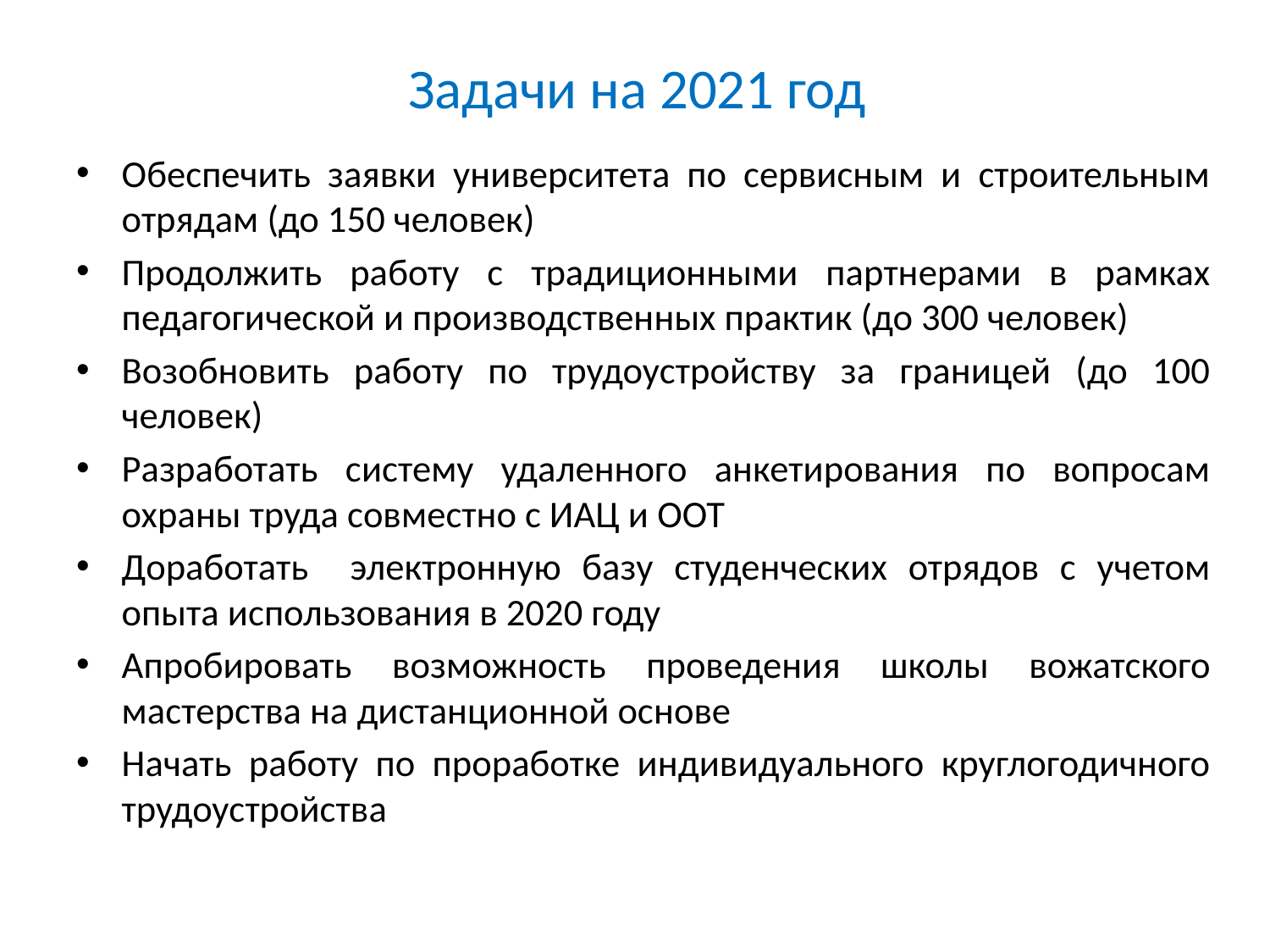

# Задачи на 2021 год
Обеспечить заявки университета по сервисным и строительным отрядам (до 150 человек)
Продолжить работу с традиционными партнерами в рамках педагогической и производственных практик (до 300 человек)
Возобновить работу по трудоустройству за границей (до 100 человек)
Разработать систему удаленного анкетирования по вопросам охраны труда совместно с ИАЦ и ООТ
Доработать  электронную базу студенческих отрядов с учетом опыта использования в 2020 году
Апробировать возможность проведения школы вожатского мастерства на дистанционной основе
Начать работу по проработке индивидуального круглогодичного трудоустройства